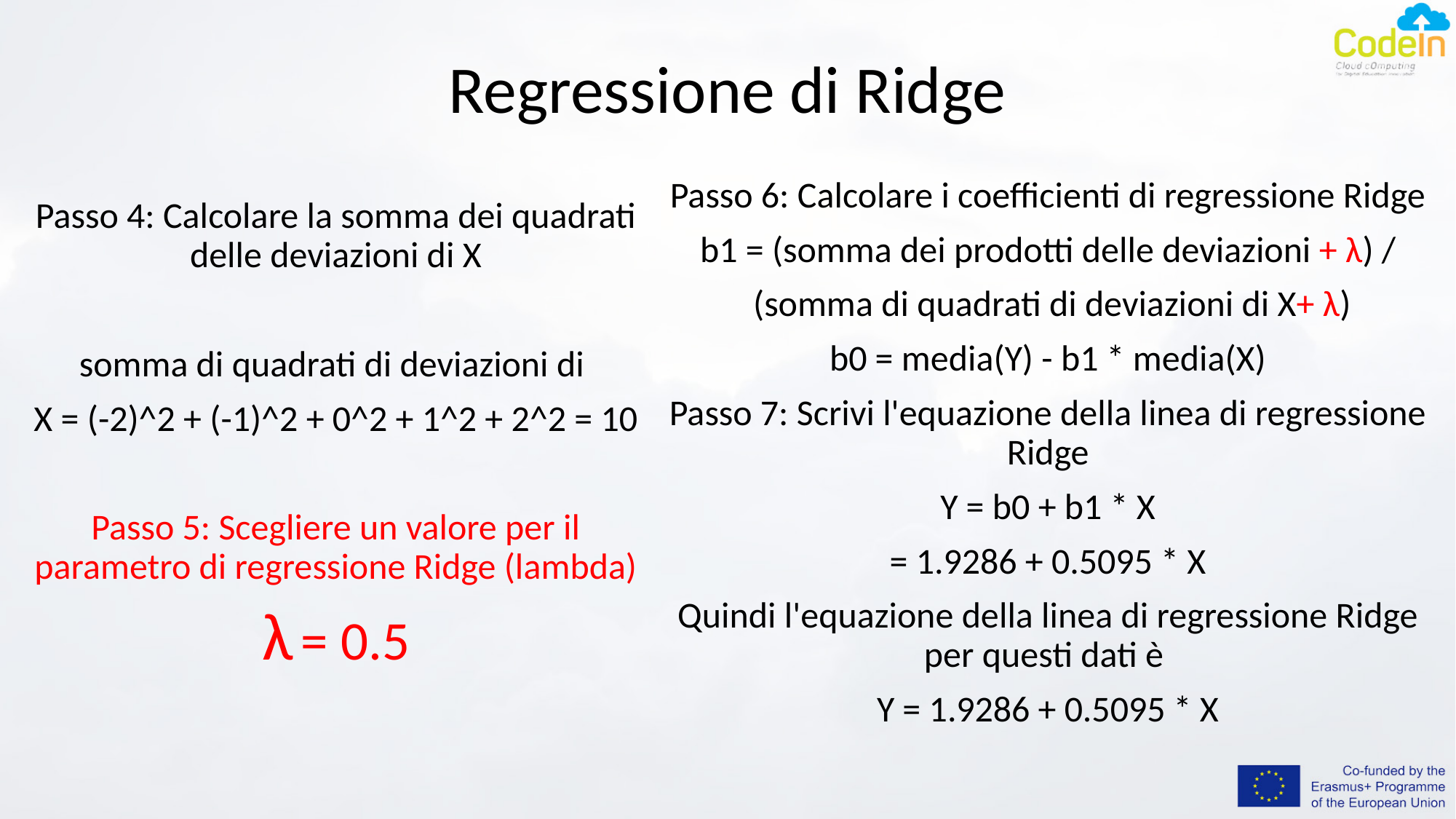

# Regressione di Ridge
Passo 6: Calcolare i coefficienti di regressione Ridge
b1 = (somma dei prodotti delle deviazioni + λ) /
 (somma di quadrati di deviazioni di X+ λ)
b0 = media(Y) - b1 * media(X)
Passo 7: Scrivi l'equazione della linea di regressione Ridge
Y = b0 + b1 * X
= 1.9286 + 0.5095 * X
Quindi l'equazione della linea di regressione Ridge per questi dati è
Y = 1.9286 + 0.5095 * X
Passo 4: Calcolare la somma dei quadrati delle deviazioni di X

somma di quadrati di deviazioni di
X = (-2)^2 + (-1)^2 + 0^2 + 1^2 + 2^2 = 10

Passo 5: Scegliere un valore per il parametro di regressione Ridge (lambda)
λ = 0.5